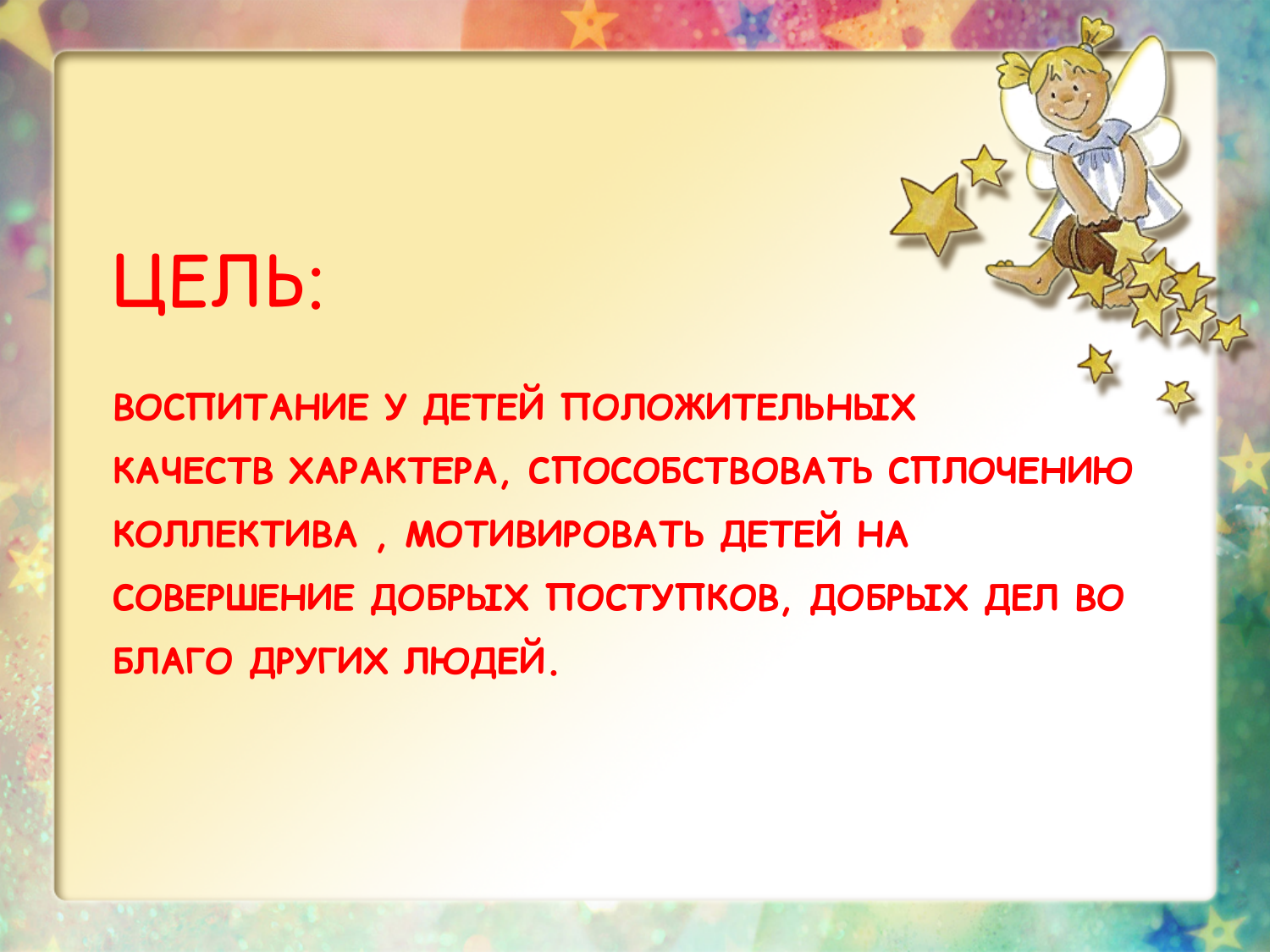

ЦЕЛЬ:
# воспитание у детей положительных качеств характера, способствовать сплочению коллектива , мотивировать детей на совершение добрых поступков, добрых дел во благо других людей.